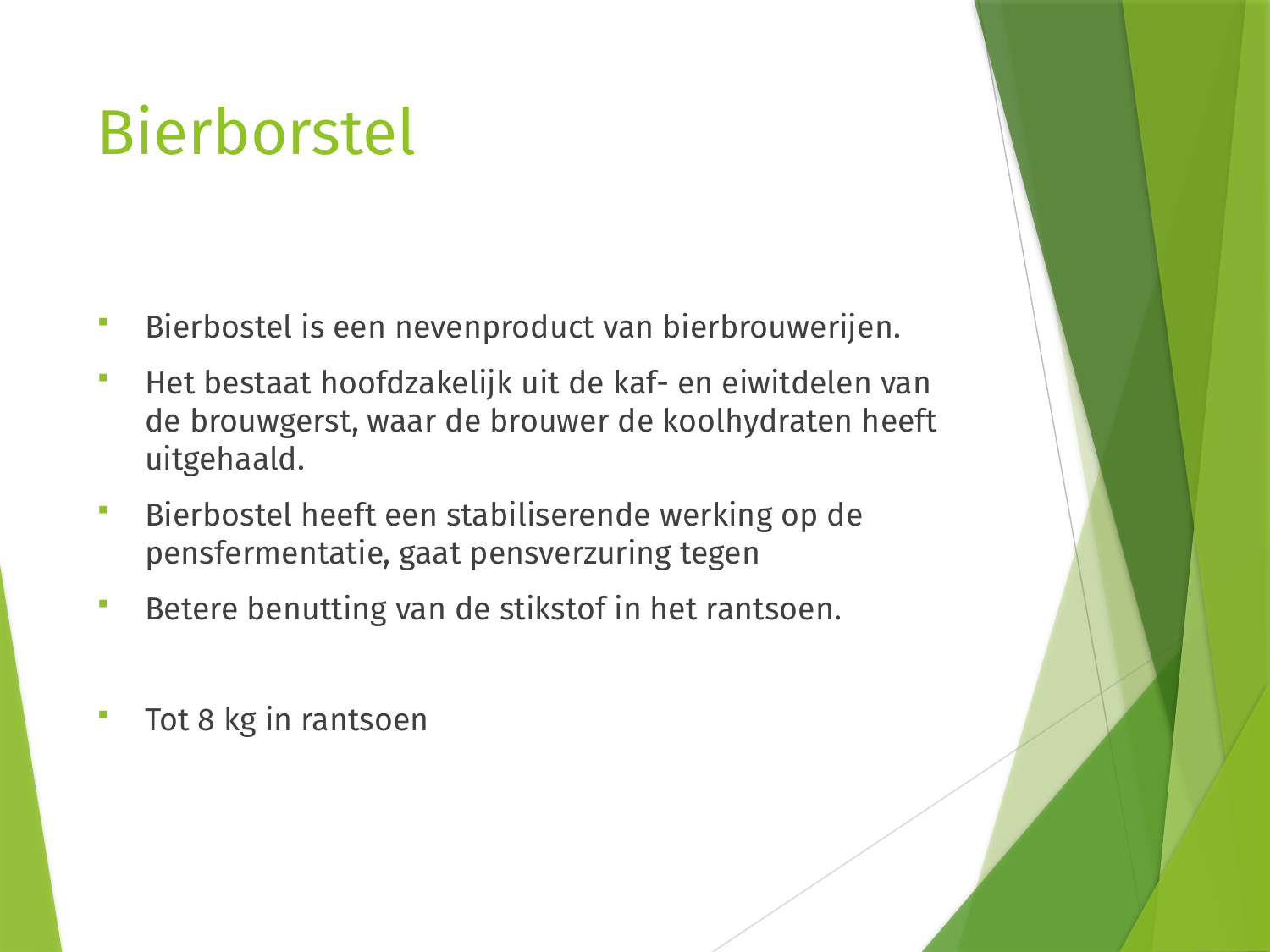

# Bierborstel
Bierbostel is een nevenproduct van bierbrouwerijen.
Het bestaat hoofdzakelijk uit de kaf- en eiwitdelen van de brouwgerst, waar de brouwer de koolhydraten heeft uitgehaald.
Bierbostel heeft een stabiliserende werking op de pensfermentatie, gaat pensverzuring tegen
Betere benutting van de stikstof in het rantsoen.

Tot 8 kg in rantsoen